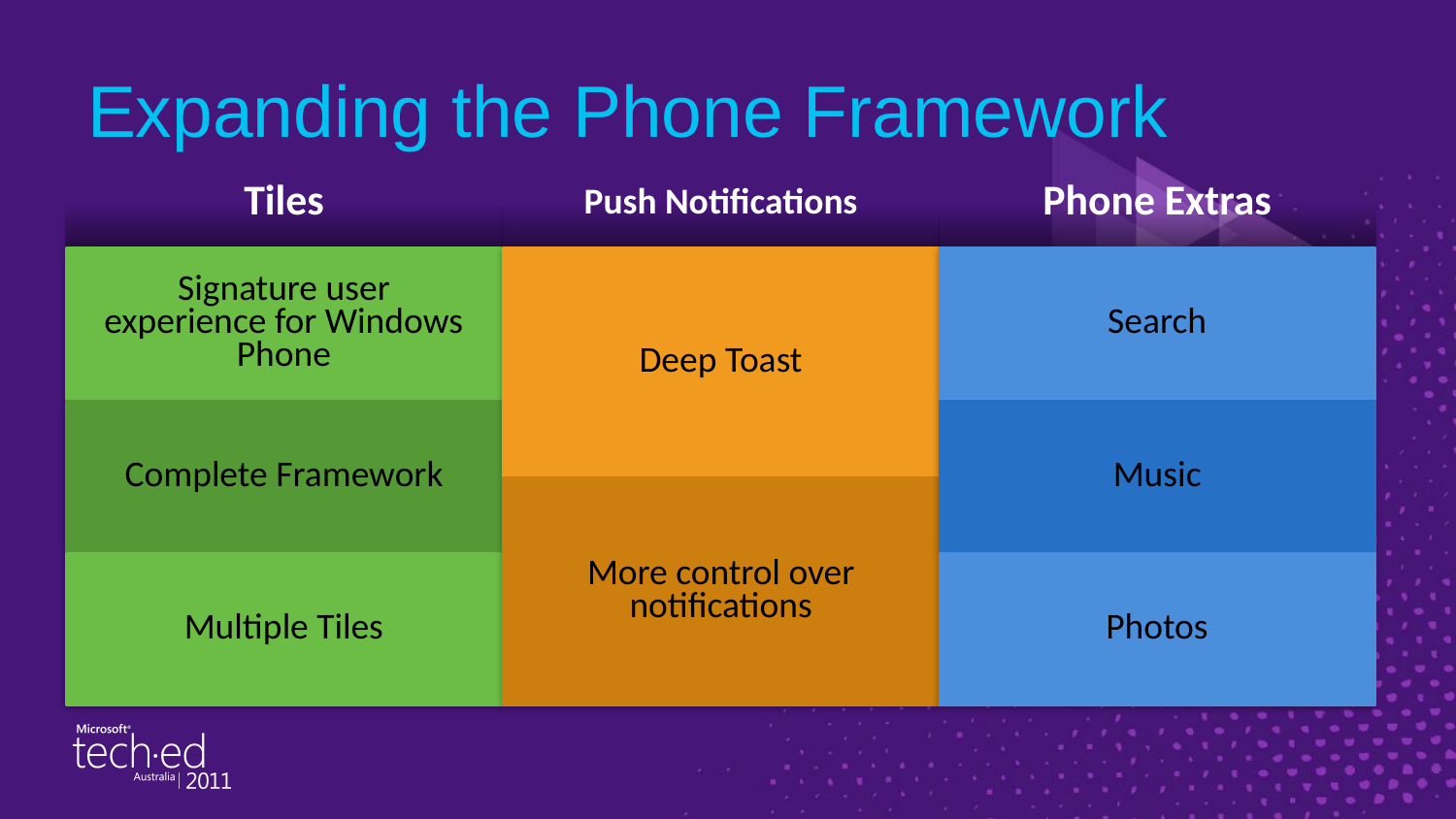

# Expanding the Phone Framework
| Push Notifications |
| --- |
| Deep Toast |
| More control over notifications |
| Phone Extras |
| --- |
| Search |
| Music |
| Photos |
| Tiles |
| --- |
| Signature user experience for Windows Phone |
| Complete Framework |
| Multiple Tiles |